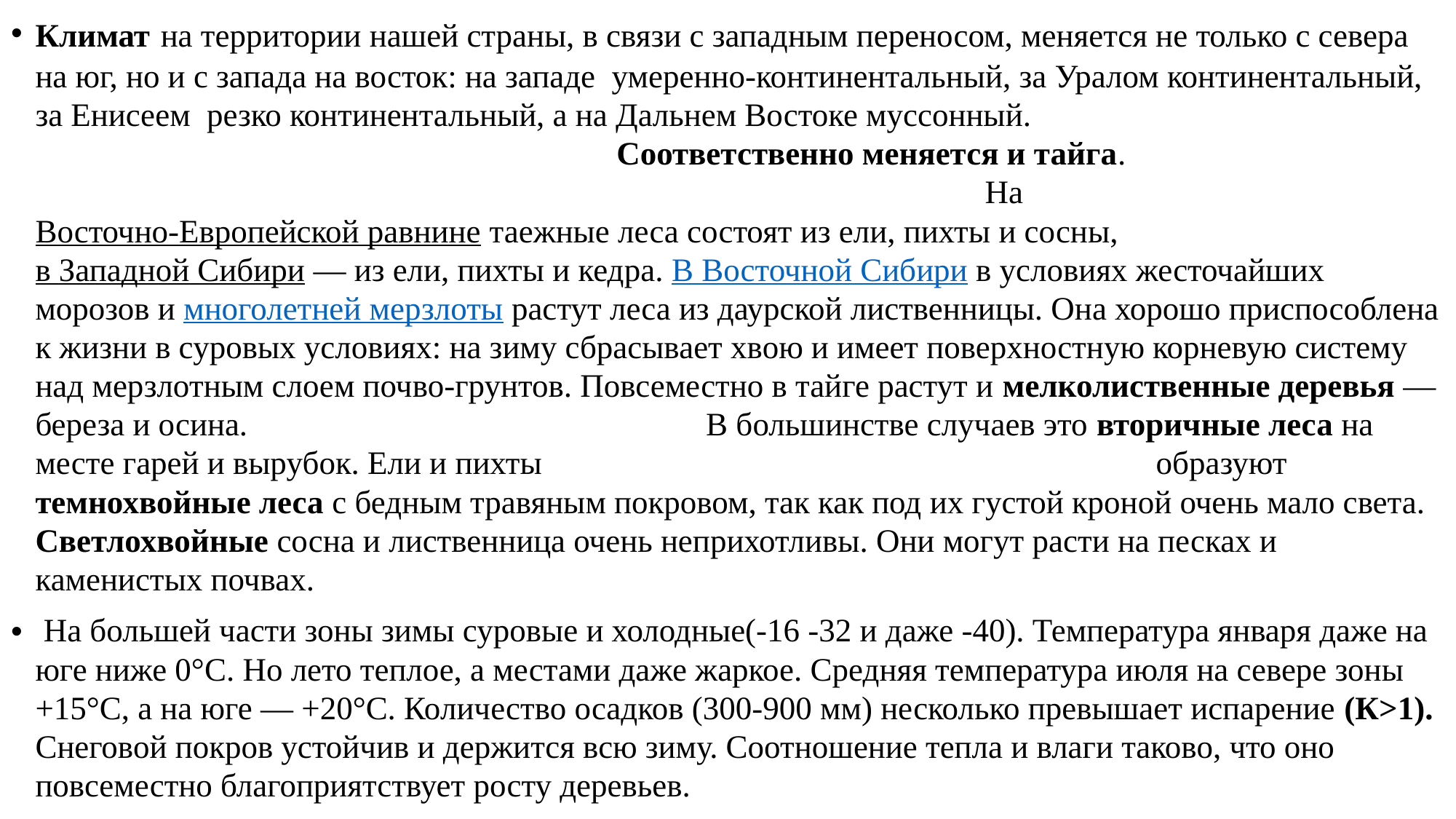

Климат на территории нашей страны, в связи с западным переносом, меняется не только с севера на юг, но и с запада на восток: на западе  умеренно-континентальный, за Уралом континентальный, за Енисеем  резко континентальный, а на Дальнем Востоке муссонный.                                                                                                                          Соответственно меняется и тайга.                                                                                                                                                           На Восточно-Европейской равнине таежные леса состоят из ели, пихты и сосны,                в Западной Сибири — из ели, пихты и кедра. В Восточной Сибири в условиях жесточайших морозов и многолетней мерзлоты растут леса из даурской лиственницы. Она хорошо приспособлена к жизни в суровых условиях: на зиму сбрасывает хвою и имеет поверхностную корневую систему над мерзлотным слоем почво-грунтов. Повсеместно в тайге растут и мелколиственные деревья — береза и осина.                                                        В большинстве случаев это вторичные леса на месте гарей и вырубок. Ели и пихты                                                                           образуют темнохвойные леса с бедным травяным покровом, так как под их густой кроной очень мало света. Светлохвойные сосна и лиственница очень неприхотливы. Они могут расти на песках и каменистых почвах.
 На большей части зоны зимы суровые и холодные(-16 -32 и даже -40). Температура января даже на юге ниже 0°С. Но лето теплое, а местами даже жаркое. Средняя температура июля на севере зоны +15°С, а на юге — +20°С. Количество осадков (300-900 мм) несколько превышает испарение (К>1). Снеговой покров устойчив и держится всю зиму. Соотношение тепла и влаги таково, что оно повсеместно благоприятствует росту деревьев.